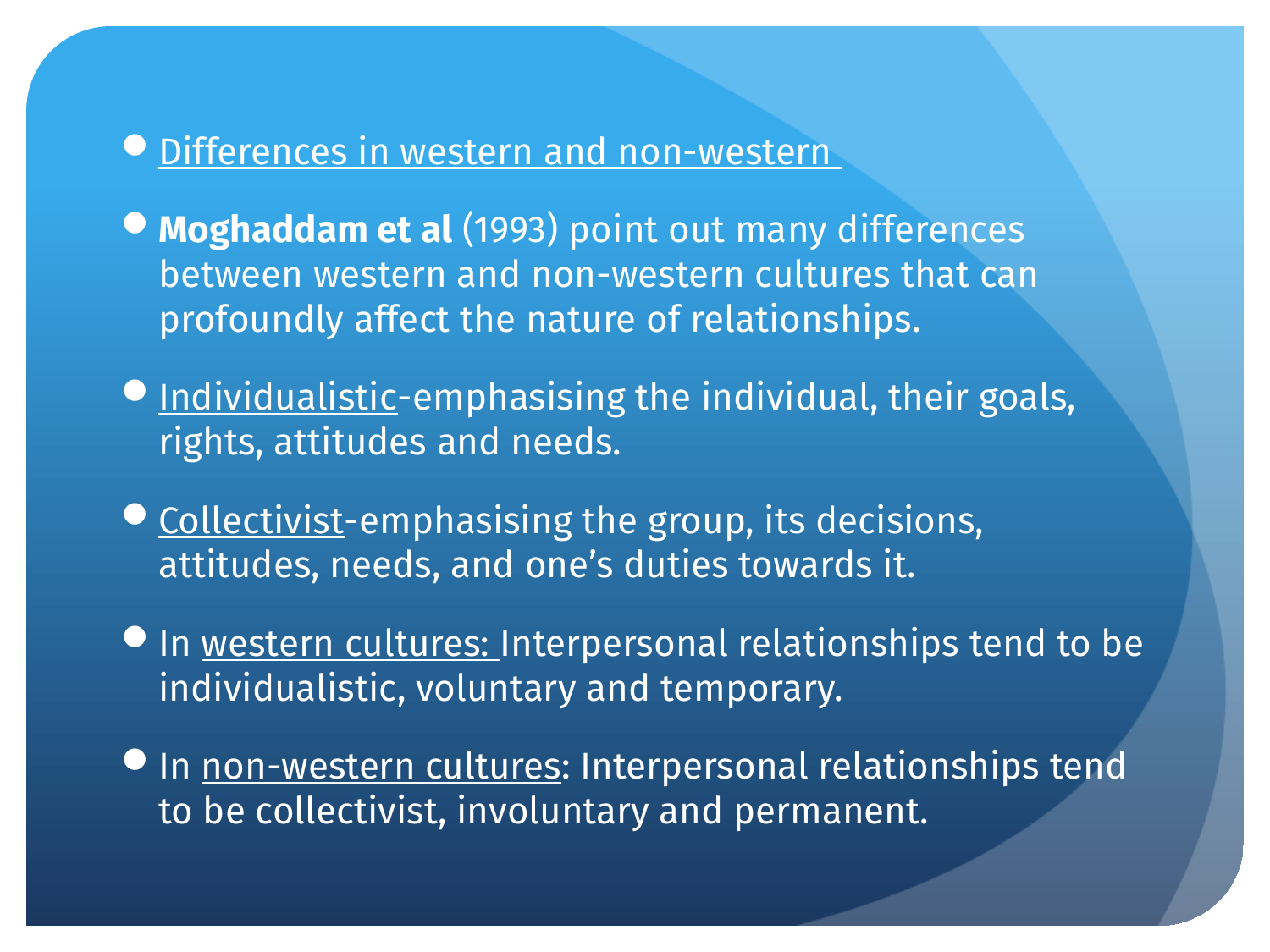

Differences in western and non-western
Moghaddam et al (1993) point out many differences between western and non-western cultures that can profoundly affect the nature of relationships.
Individualistic-emphasising the individual, their goals, rights, attitudes and needs.
Collectivist-emphasising the group, its decisions, attitudes, needs, and one’s duties towards it.
In western cultures: Interpersonal relationships tend to be individualistic, voluntary and temporary.
In non-western cultures: Interpersonal relationships tend to be collectivist, involuntary and permanent.